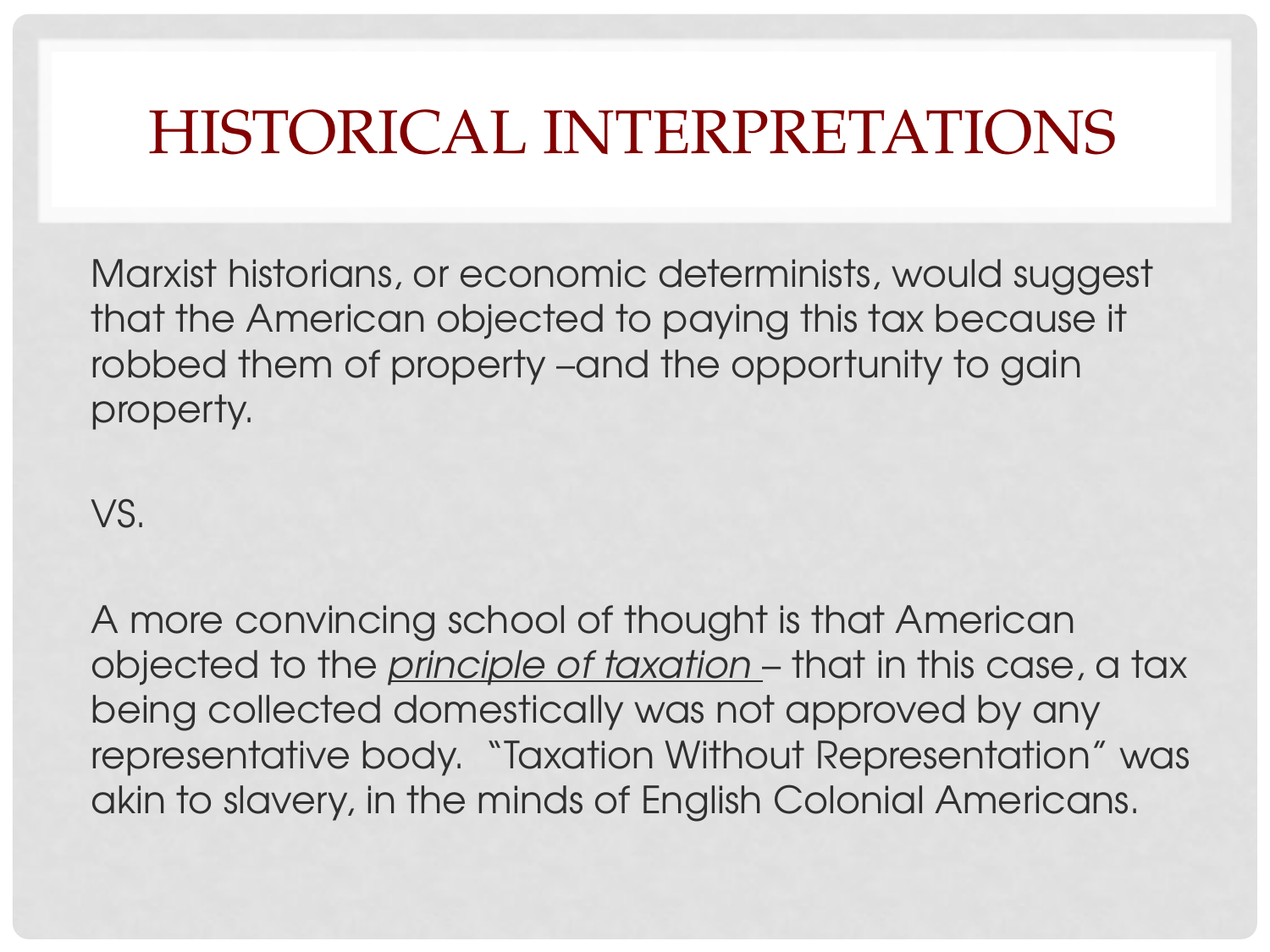

# Historical Interpretations
Marxist historians, or economic determinists, would suggest that the American objected to paying this tax because it robbed them of property –and the opportunity to gain property.

				VS.

A more convincing school of thought is that American objected to the principle of taxation – that in this case, a tax being collected domestically was not approved by any representative body.  “Taxation Without Representation” was akin to slavery, in the minds of English Colonial Americans.